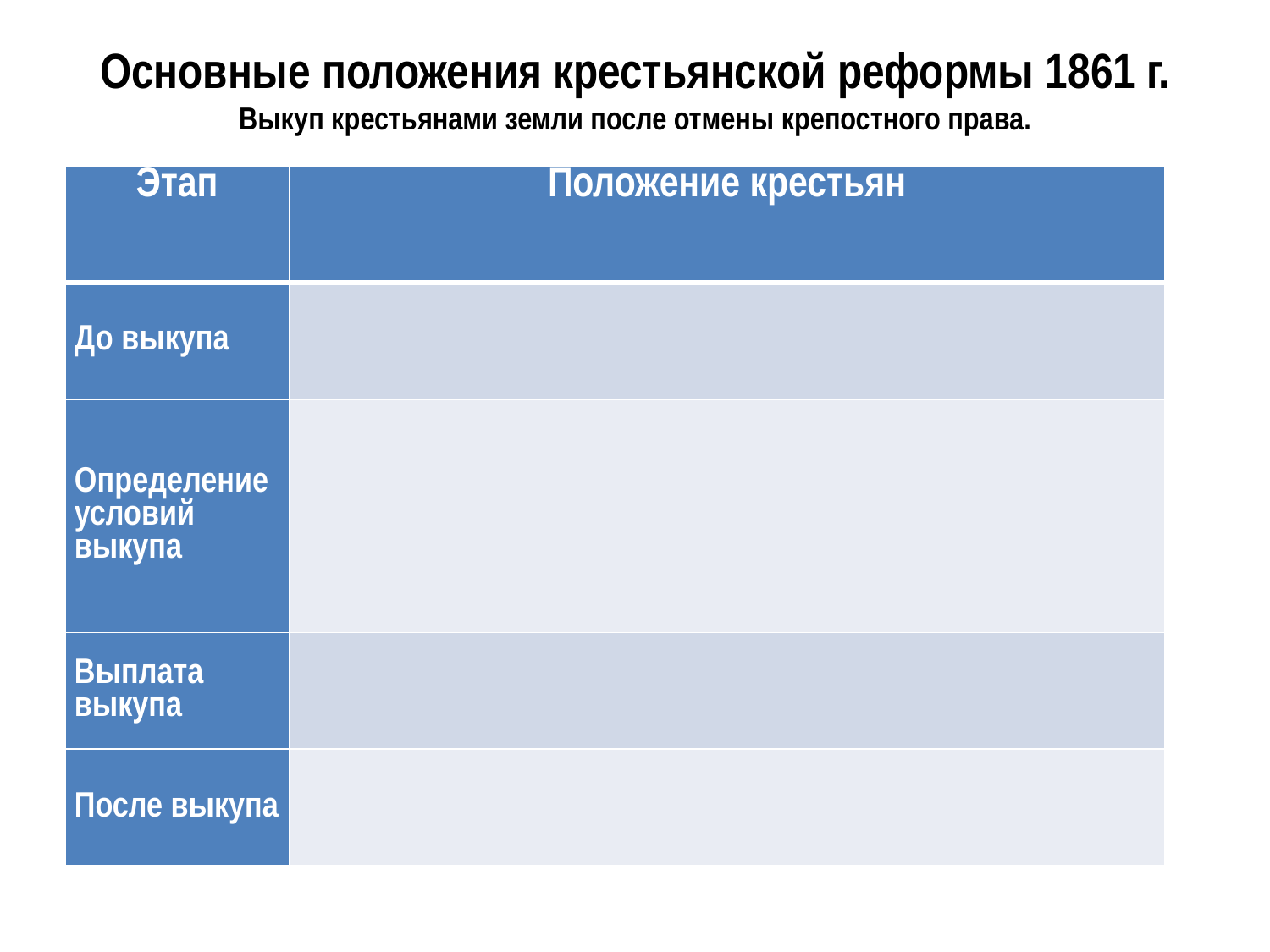

# Основные положения крестьянской реформы 1861 г. Выкуп крестьянами земли после отмены крепостного права.
| Этап | Положение крестьян |
| --- | --- |
| До выкупа |  |
| Определение условий выкупа |  |
| Выплата выкупа |  |
| После выкупа |  |